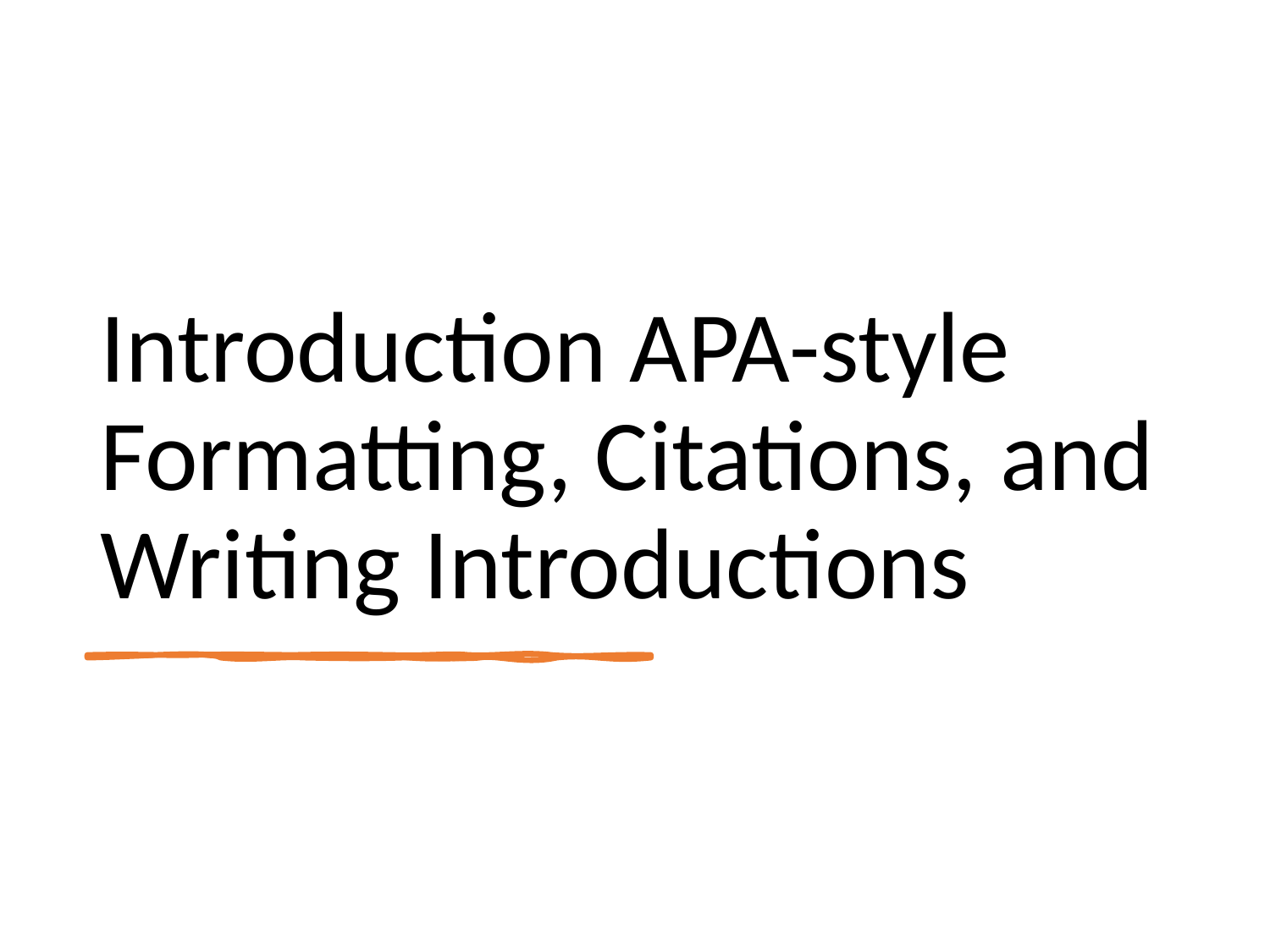

# Introduction APA-style Formatting, Citations, and Writing Introductions